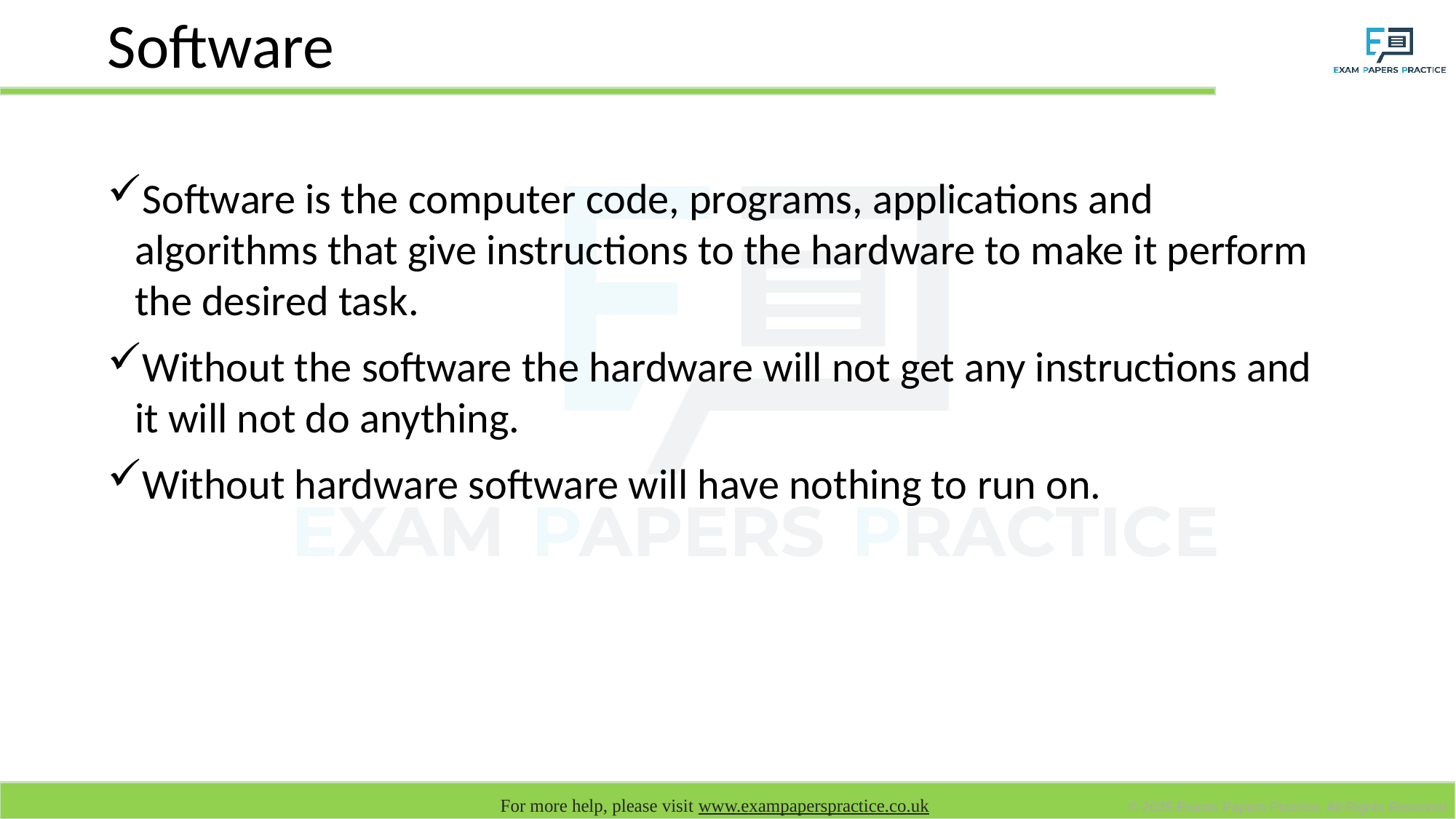

# Software
Software is the computer code, programs, applications and algorithms that give instructions to the hardware to make it perform the desired task.
Without the software the hardware will not get any instructions and it will not do anything.
Without hardware software will have nothing to run on.